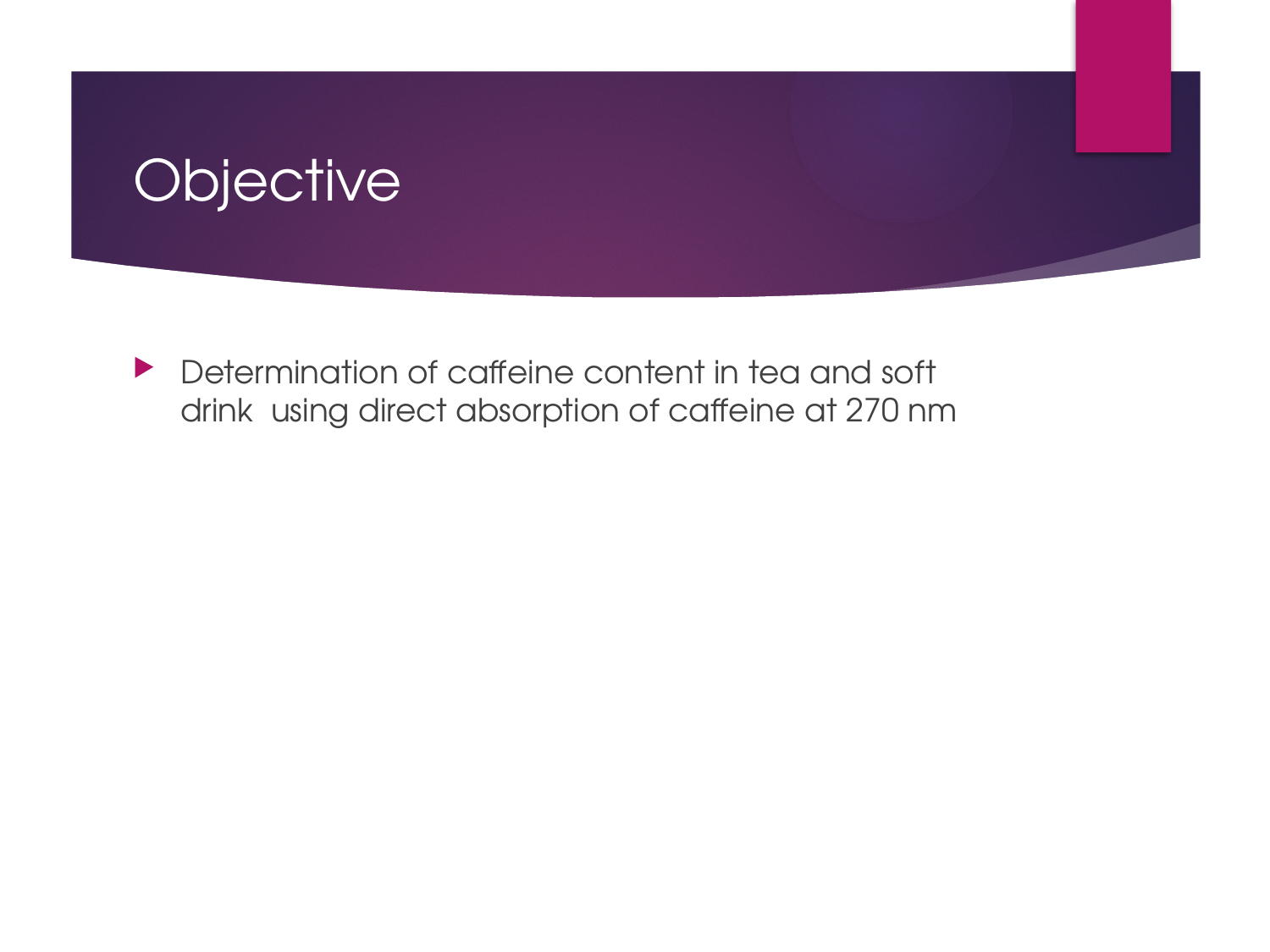

# Objective
Determination of caffeine content in tea and soft drink  using direct absorption of caffeine at 270 nm